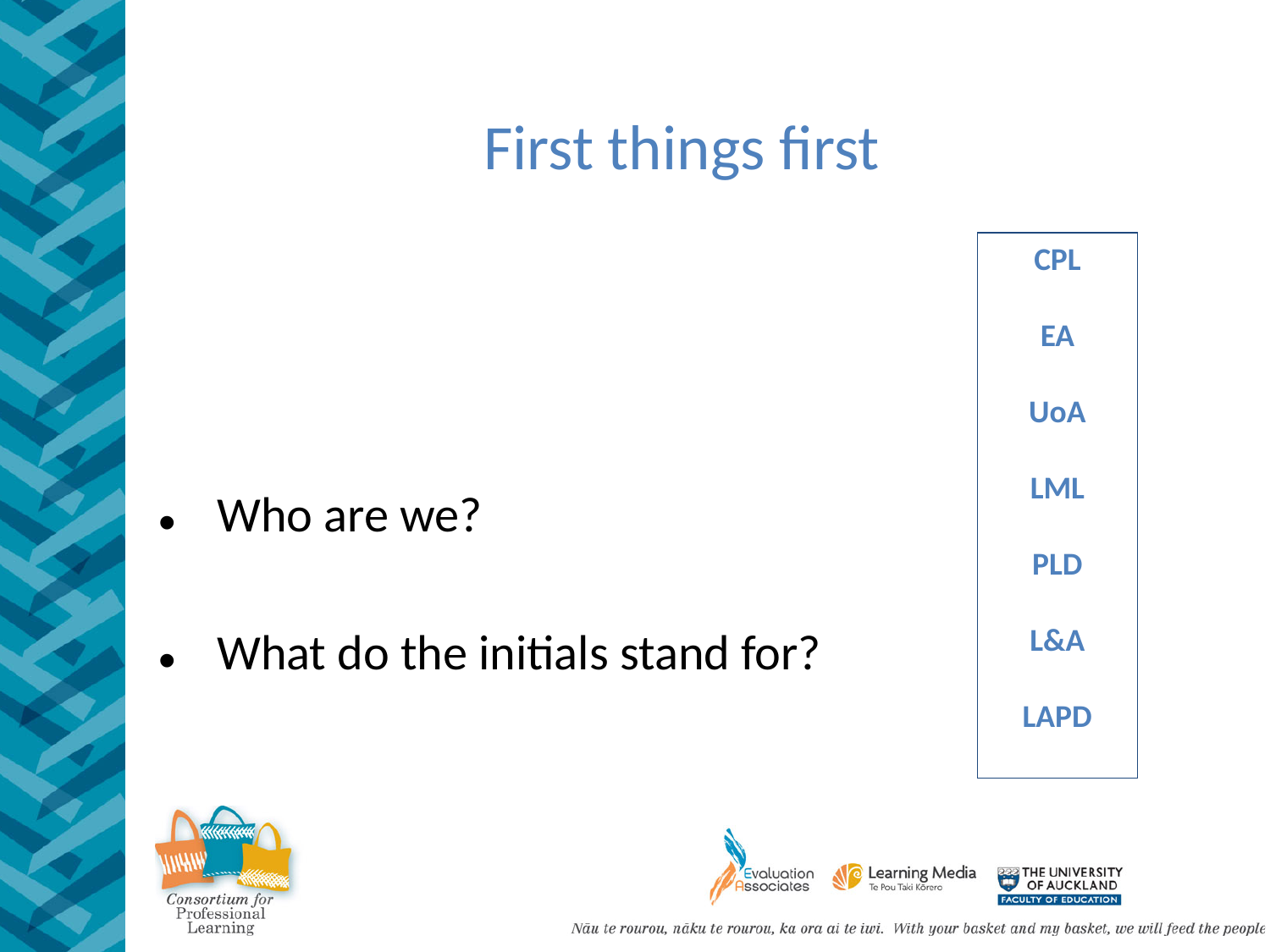

# First things first
Who are we?

What do the initials stand for?

CPL

EA

UoA

LML

PLD

L&A

LAPD